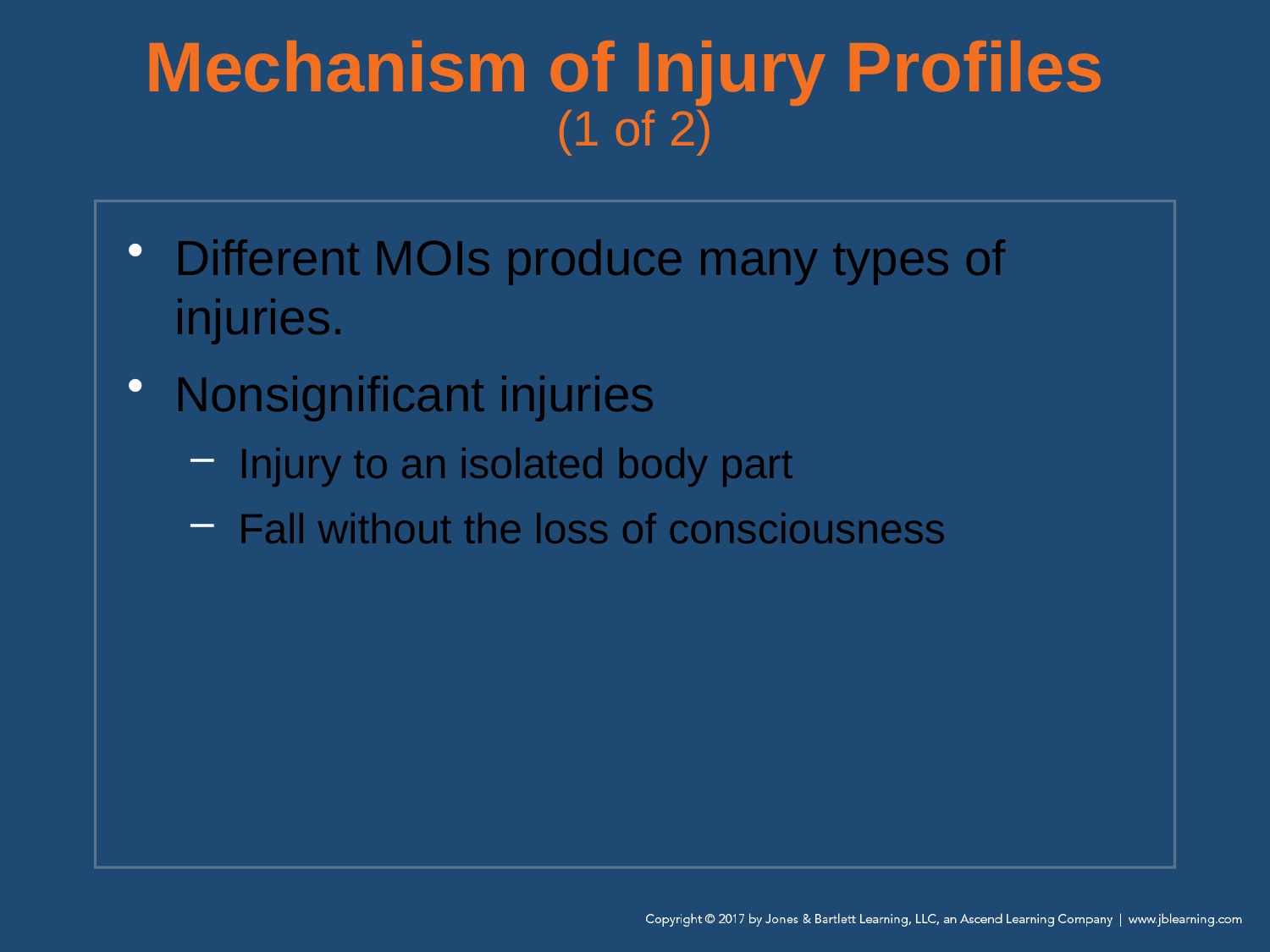

# Mechanism of Injury Profiles (1 of 2)
Different MOIs produce many types of injuries.
Nonsignificant injuries
Injury to an isolated body part
Fall without the loss of consciousness